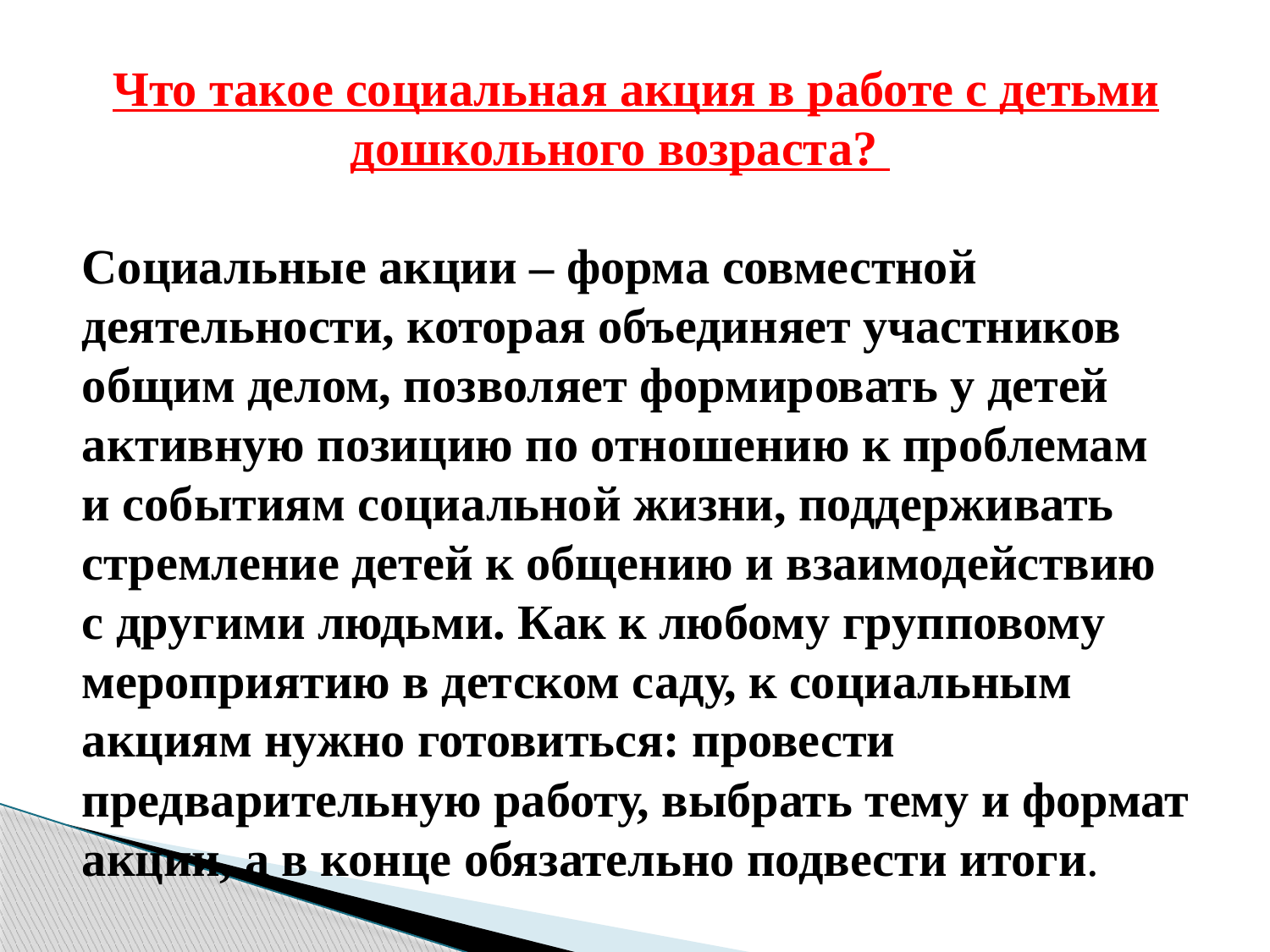

Что такое социальная акция в работе с детьми дошкольного возраста?
Социальные акции – форма совместной деятельности, которая объединяет участников общим делом, позволяет формировать у детей активную позицию по отношению к проблемам и событиям социальной жизни, поддерживать стремление детей к общению и взаимодействию с другими людьми. Как к любому групповому мероприятию в детском саду, к социальным акциям нужно готовиться: провести предварительную работу, выбрать тему и формат акции, а в конце обязательно подвести итоги.